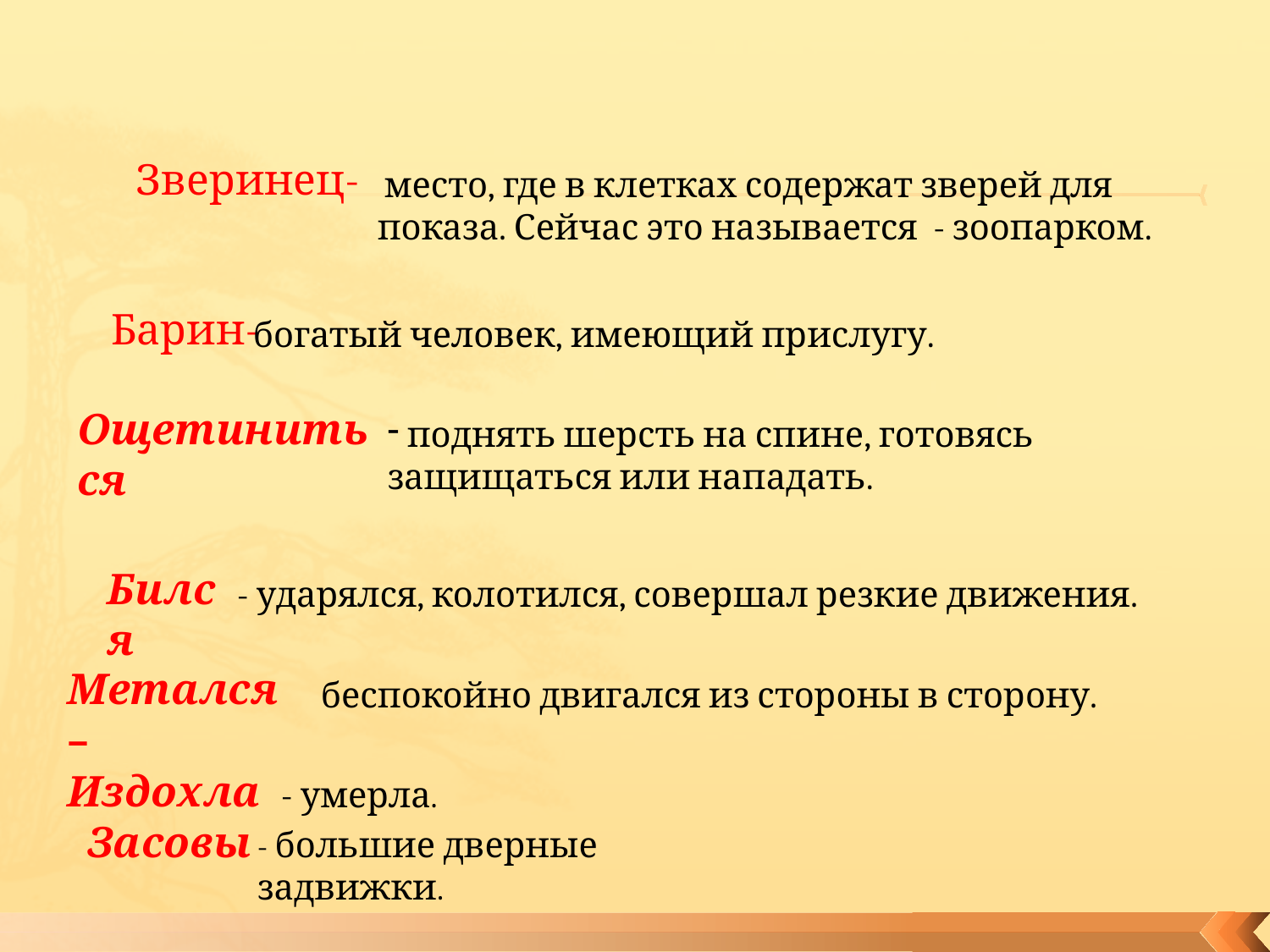

Зверинец-
 место, где в клетках содержат зверей для показа. Сейчас это называется  - зоопарком.

Барин-
богатый человек, имеющий прислугу.
Ощетиниться

 поднять шерсть на спине, готовясь защищаться или нападать.

Бился
- ударялся, колотился, совершал резкие движения.
Метался –
 беспокойно двигался из стороны в сторону.
Издохла
- умерла.
Засовы
- большие дверные задвижки.